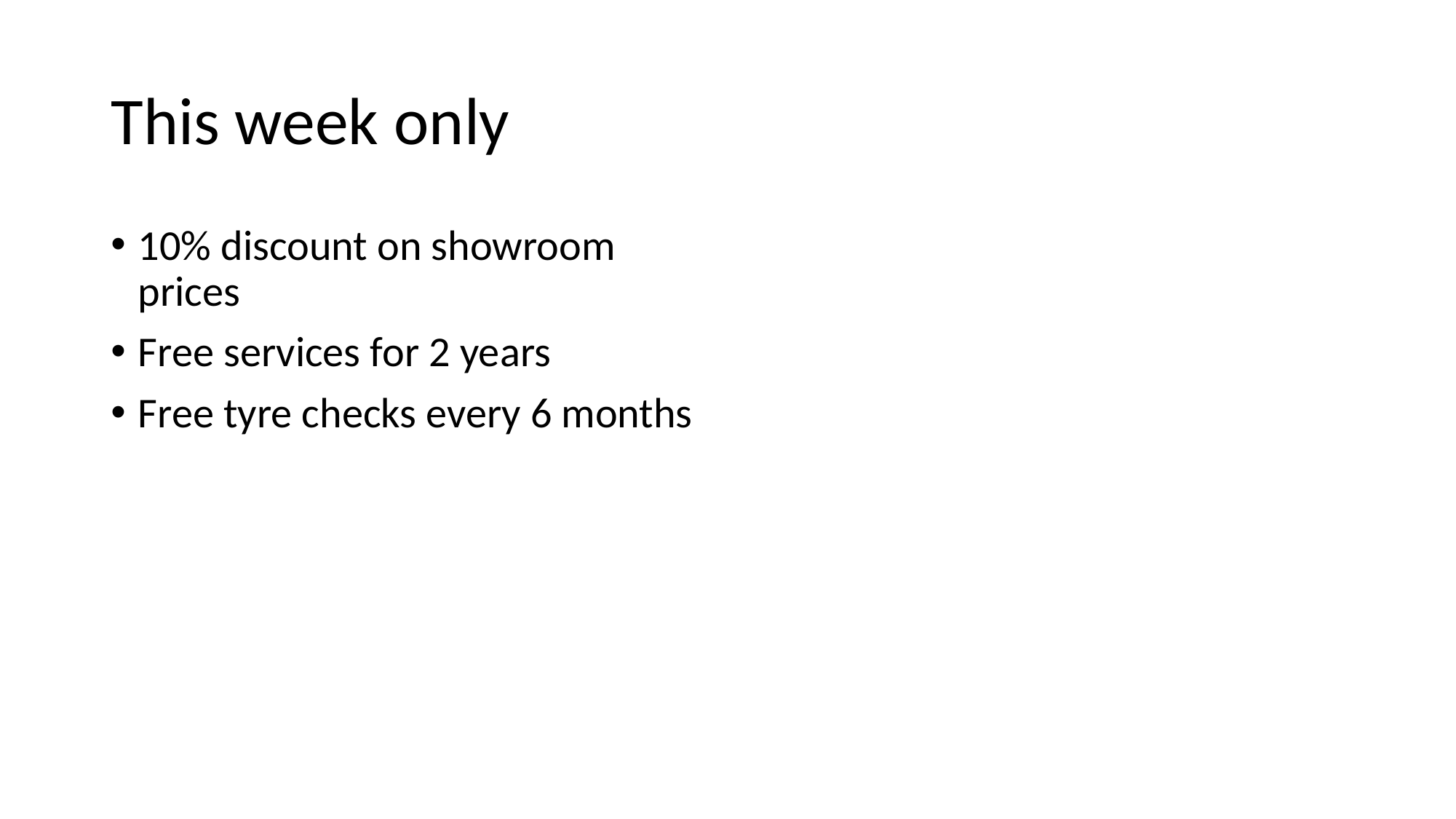

# This week only
10% discount on showroom prices
Free services for 2 years
Free tyre checks every 6 months